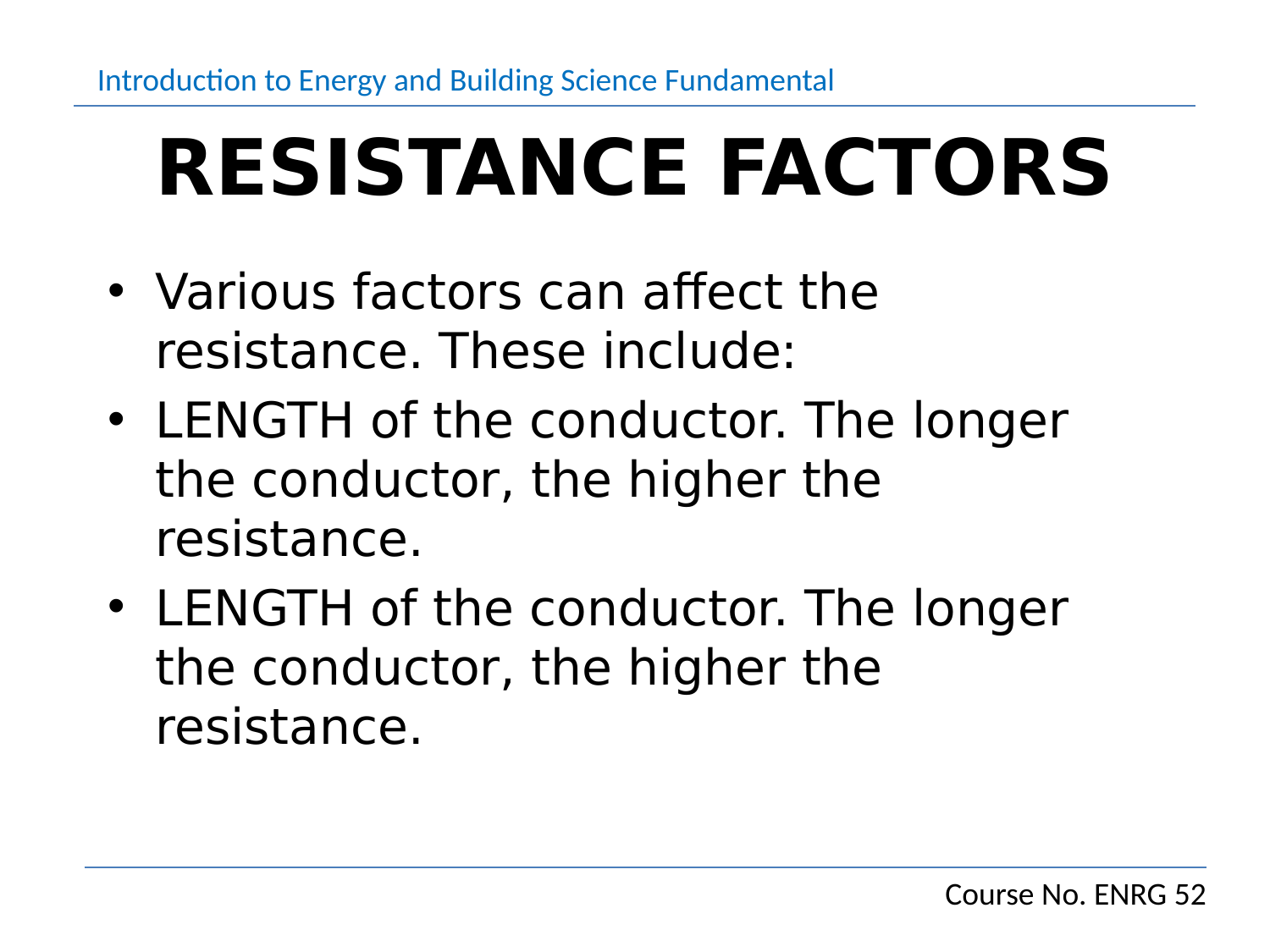

# RESISTANCE FACTORS
Various factors can affect the resistance. These include:
LENGTH of the conductor. The longer the conductor, the higher the resistance.
LENGTH of the conductor. The longer the conductor, the higher the resistance.